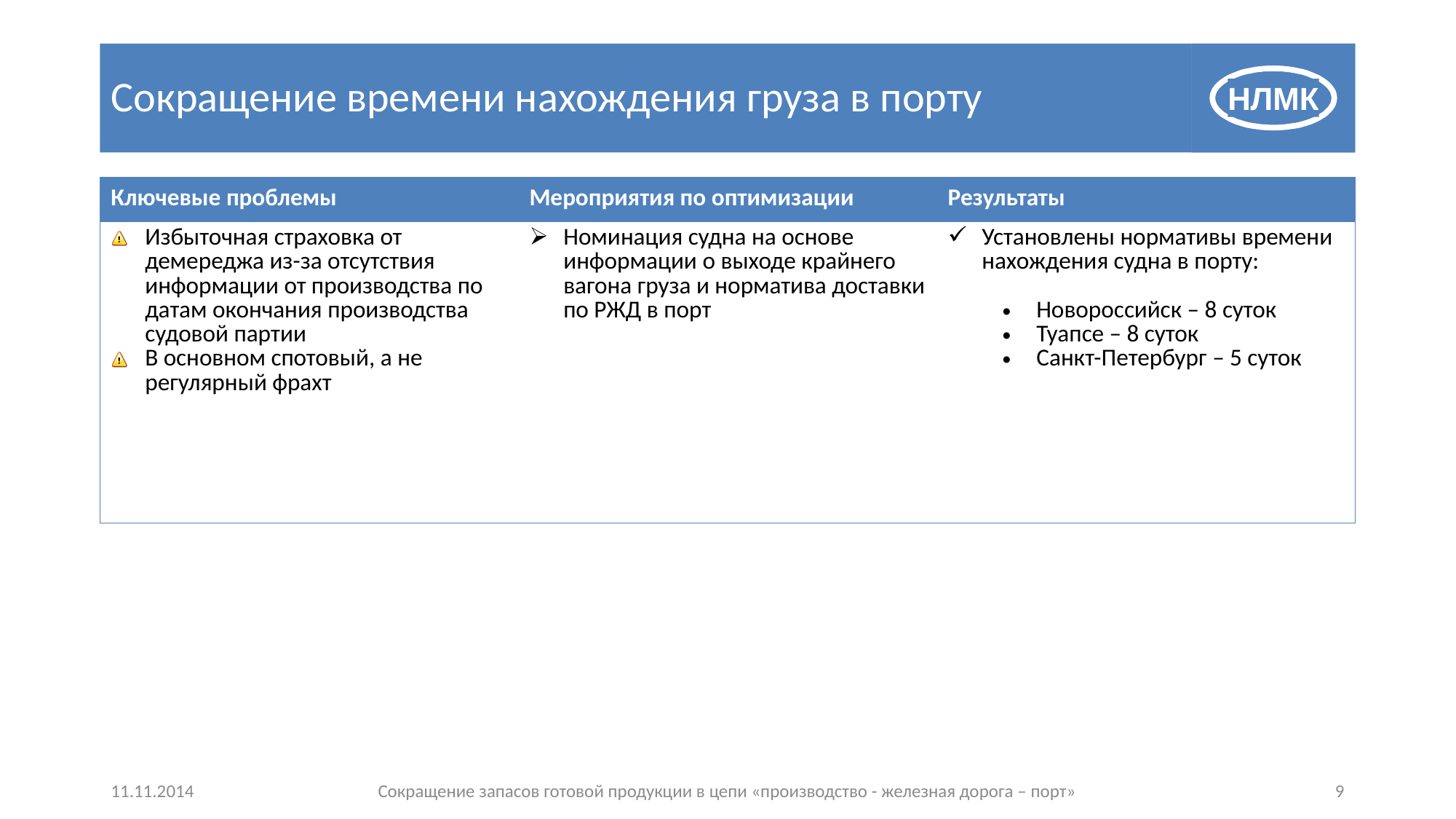

# Сокращение времени нахождения груза в порту
| Ключевые проблемы | Мероприятия по оптимизации | Результаты |
| --- | --- | --- |
| Избыточная страховка от демереджа из-за отсутствия информации от производства по датам окончания производства судовой партии В основном спотовый, а не регулярный фрахт | Номинация судна на основе информации о выходе крайнего вагона груза и норматива доставки по РЖД в порт | Установлены нормативы времени нахождения судна в порту: Новороссийск – 8 суток Туапсе – 8 суток Санкт-Петербург – 5 суток |
11.11.2014
9
Сокращение запасов готовой продукции в цепи «производство - железная дорога – порт»